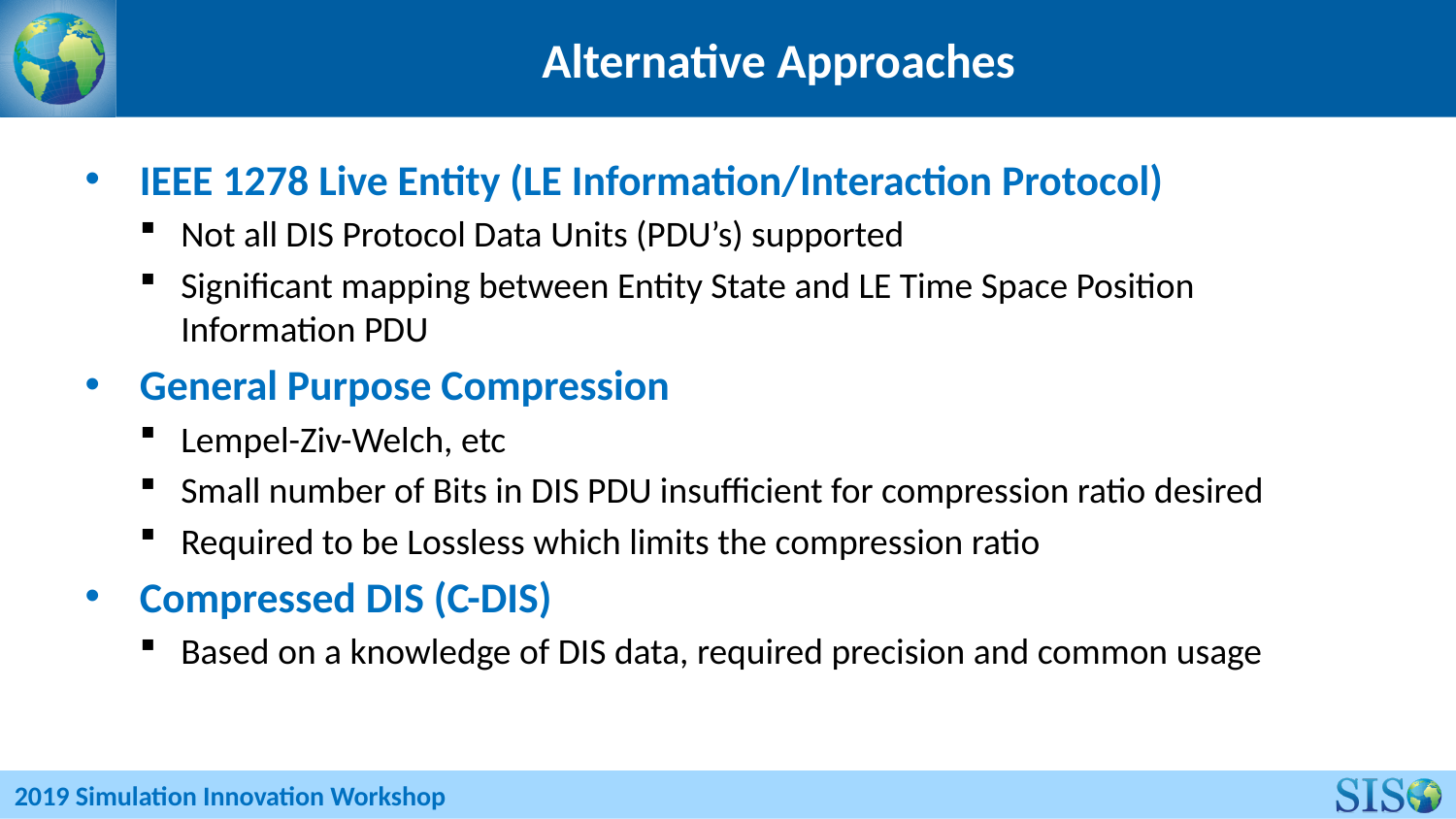

# Alternative Approaches
IEEE 1278 Live Entity (LE Information/Interaction Protocol)
Not all DIS Protocol Data Units (PDU’s) supported
Significant mapping between Entity State and LE Time Space Position Information PDU
General Purpose Compression
Lempel-Ziv-Welch, etc
Small number of Bits in DIS PDU insufficient for compression ratio desired
Required to be Lossless which limits the compression ratio
Compressed DIS (C-DIS)
Based on a knowledge of DIS data, required precision and common usage